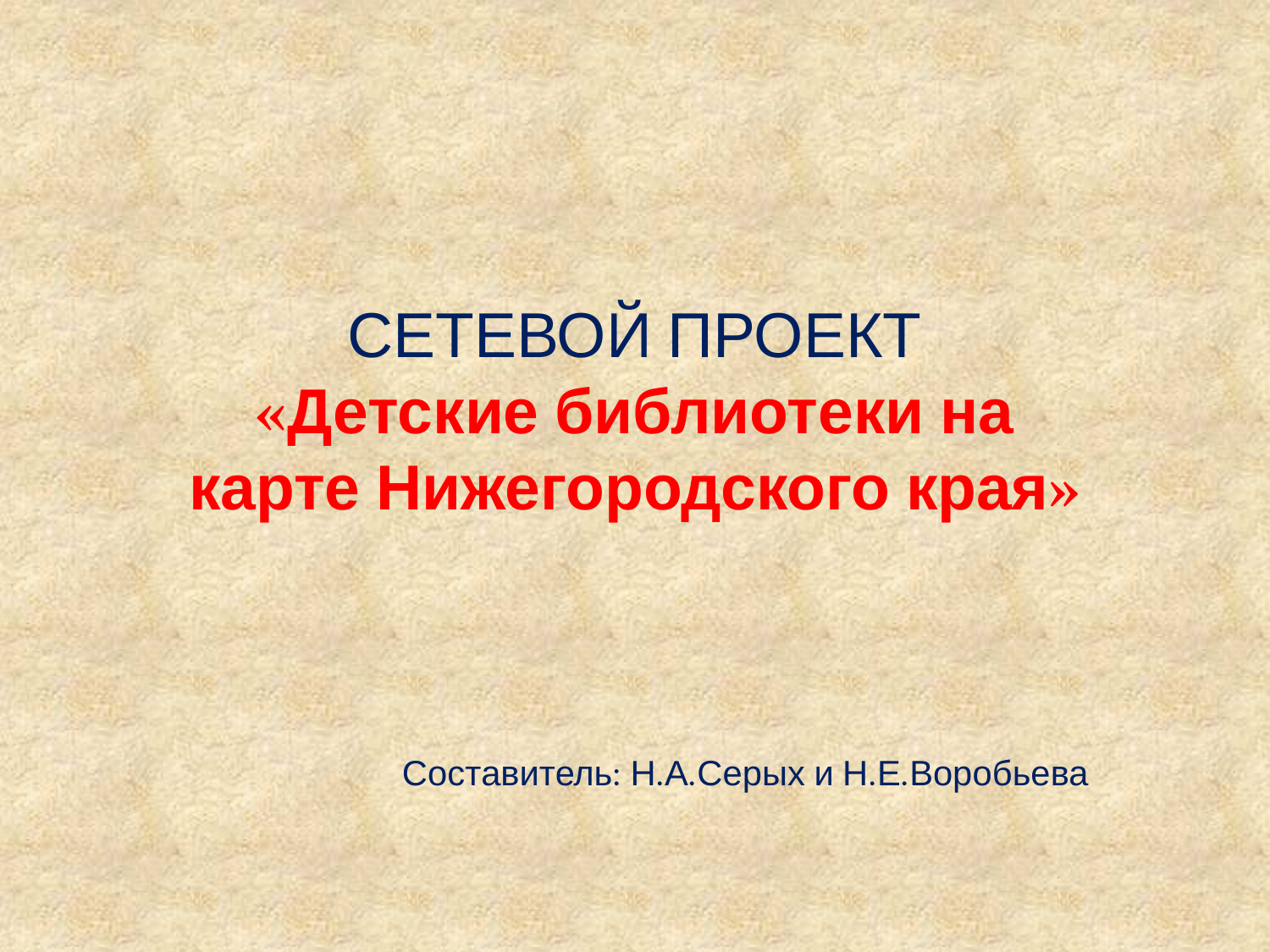

СЕТЕВОЙ ПРОЕКТ
«Детские библиотеки на карте Нижегородского края»

Составитель: Н.А.Серых и Н.Е.Воробьева